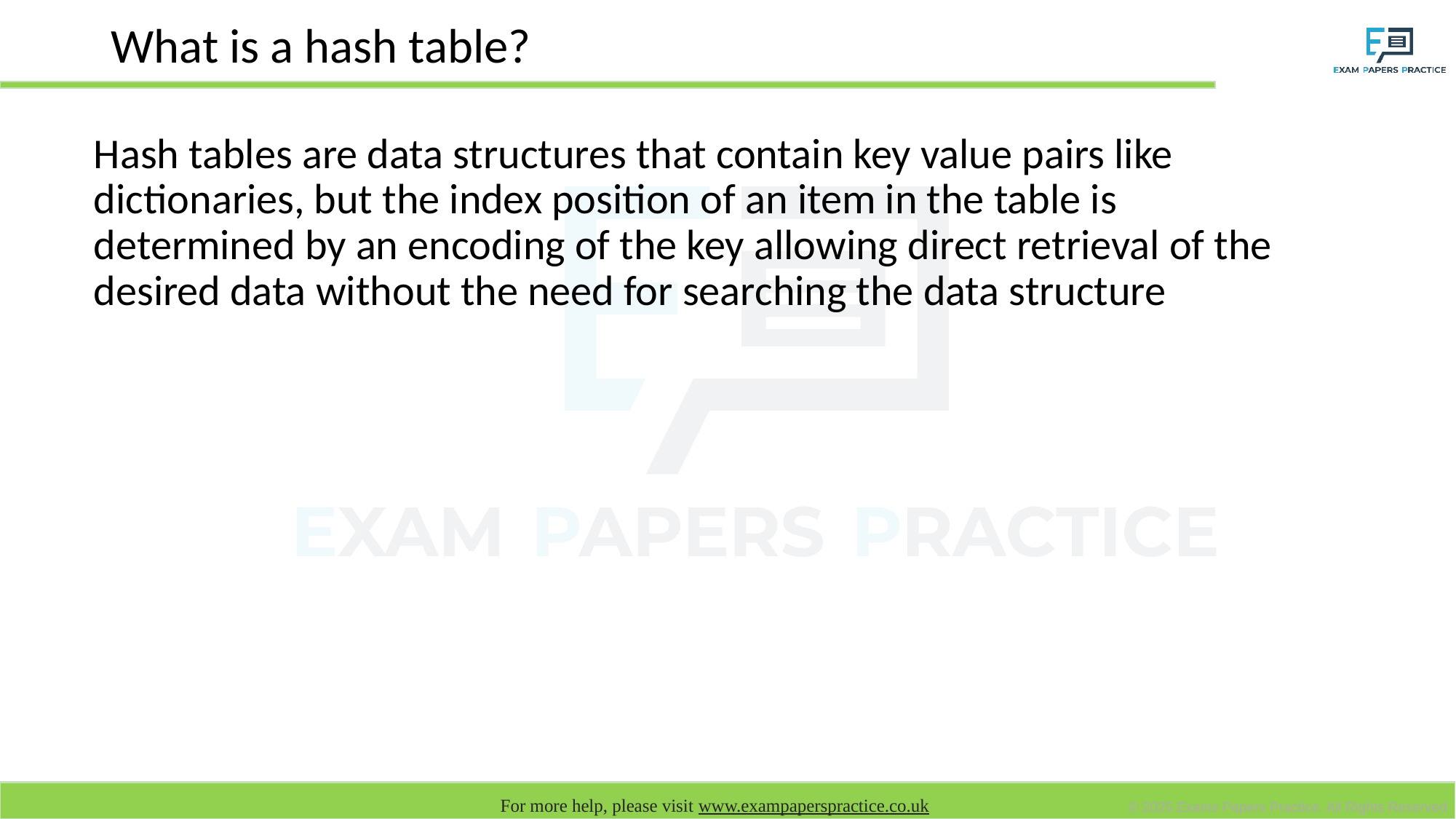

# What is a hash table?
Hash tables are data structures that contain key value pairs like dictionaries, but the index position of an item in the table is determined by an encoding of the key allowing direct retrieval of the desired data without the need for searching the data structure